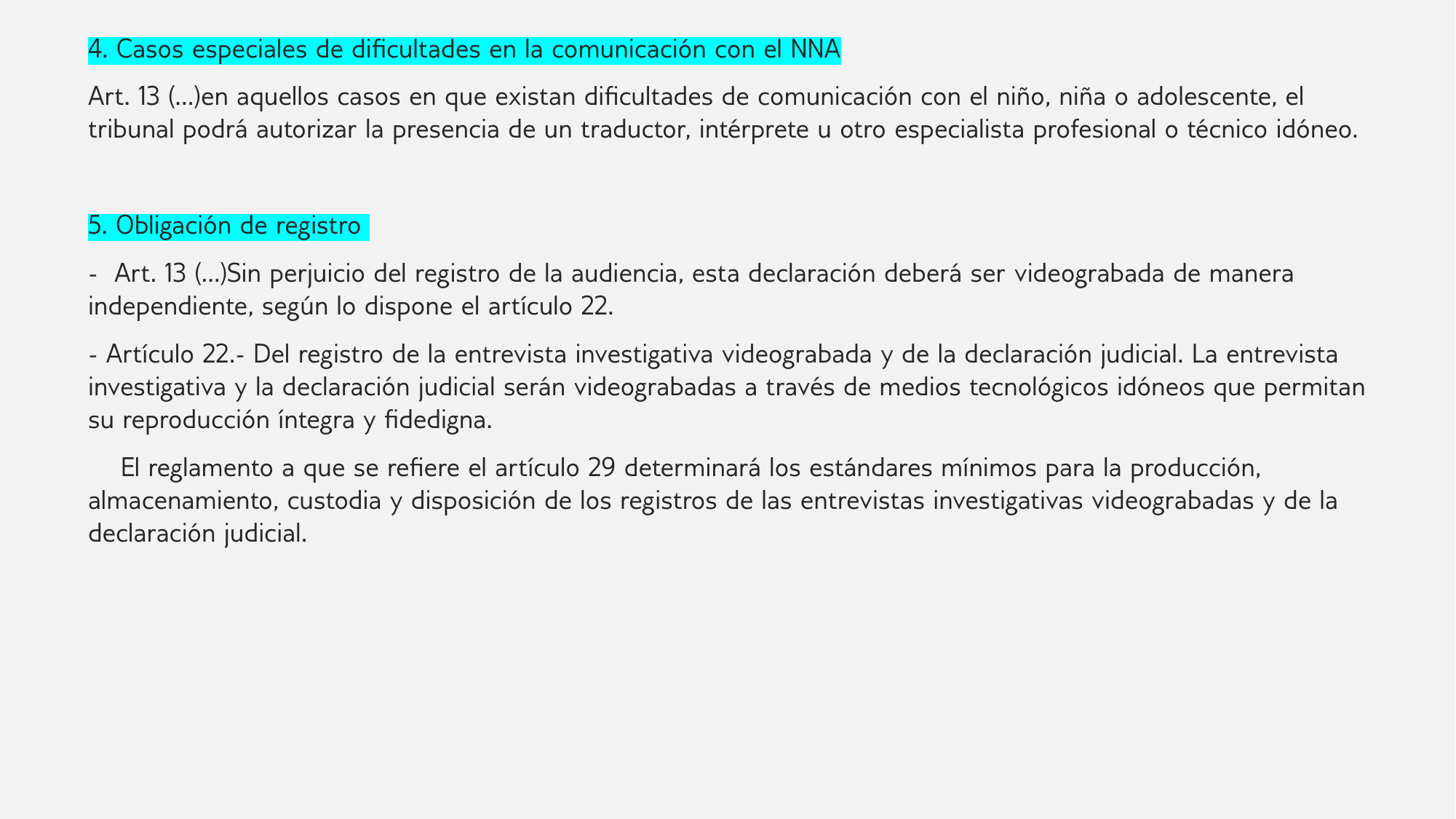

4. Casos especiales de dificultades en la comunicación con el NNA
Art. 13 (…)en aquellos casos en que existan dificultades de comunicación con el niño, niña o adolescente, el tribunal podrá autorizar la presencia de un traductor, intérprete u otro especialista profesional o técnico idóneo.

5. Obligación de registro
-  Art. 13 (…)Sin perjuicio del registro de la audiencia, esta declaración deberá ser videograbada de manera independiente, según lo dispone el artículo 22.
- Artículo 22.- Del registro de la entrevista investigativa videograbada y de la declaración judicial. La entrevista investigativa y la declaración judicial serán videograbadas a través de medios tecnológicos idóneos que permitan su reproducción íntegra y fidedigna.
    El reglamento a que se refiere el artículo 29 determinará los estándares mínimos para la producción, almacenamiento, custodia y disposición de los registros de las entrevistas investigativas videograbadas y de la declaración judicial.